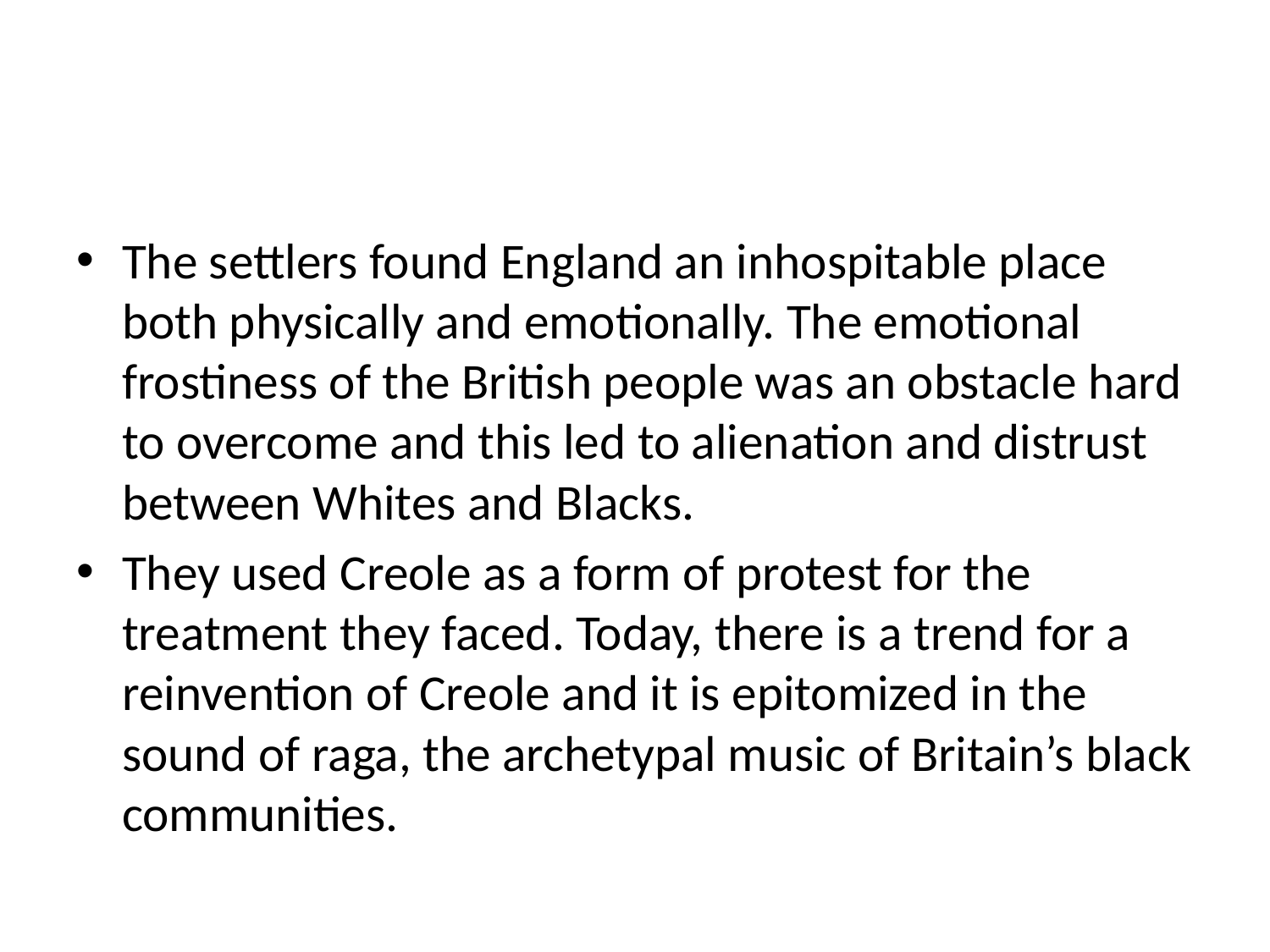

#
The settlers found England an inhospitable place both physically and emotionally. The emotional frostiness of the British people was an obstacle hard to overcome and this led to alienation and distrust between Whites and Blacks.
They used Creole as a form of protest for the treatment they faced. Today, there is a trend for a reinvention of Creole and it is epitomized in the sound of raga, the archetypal music of Britain’s black communities.